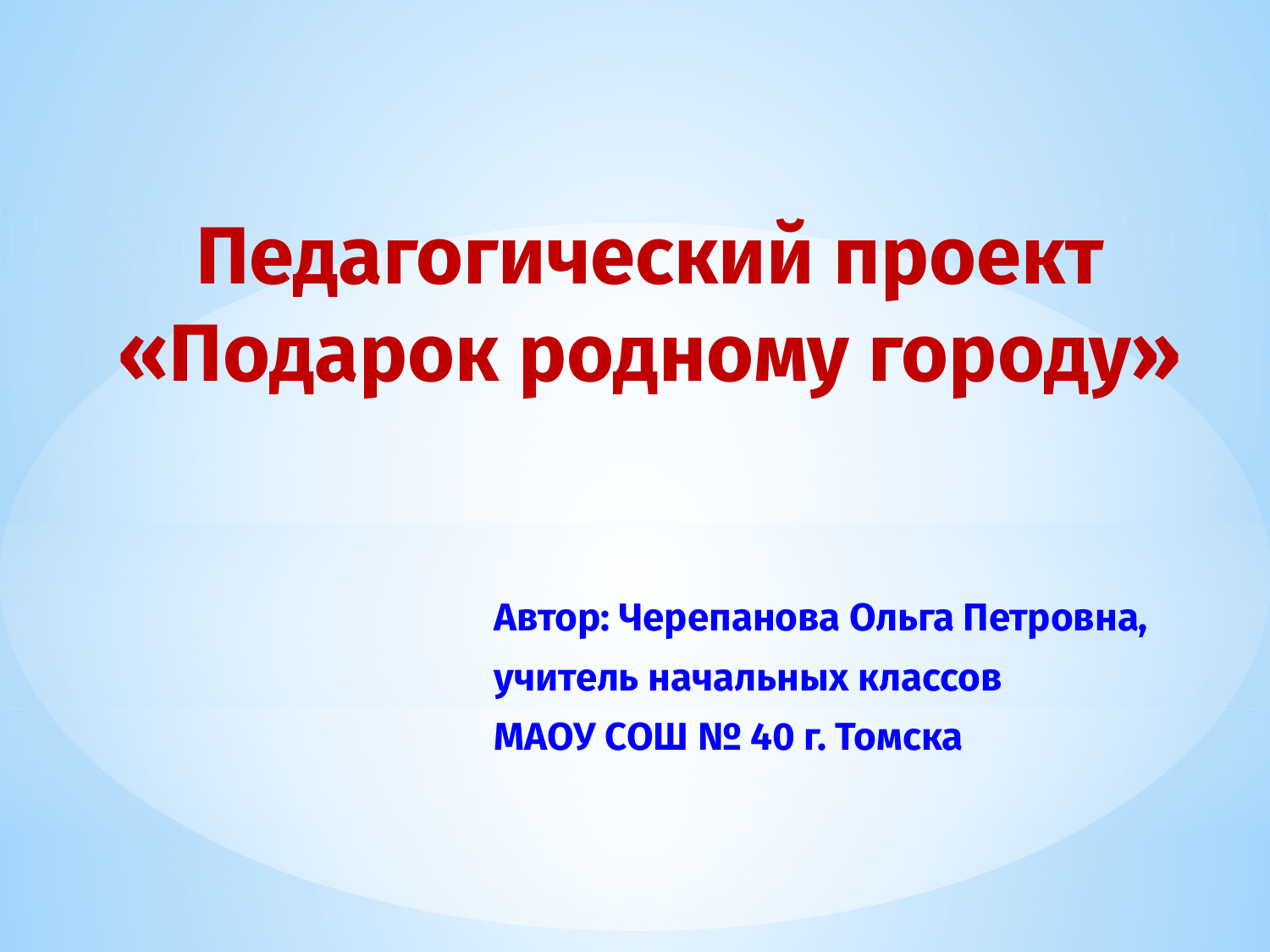

# Педагогический проект «Подарок родному городу»
Автор: Черепанова Ольга Петровна,
учитель начальных классов
МАОУ СОШ № 40 г. Томска